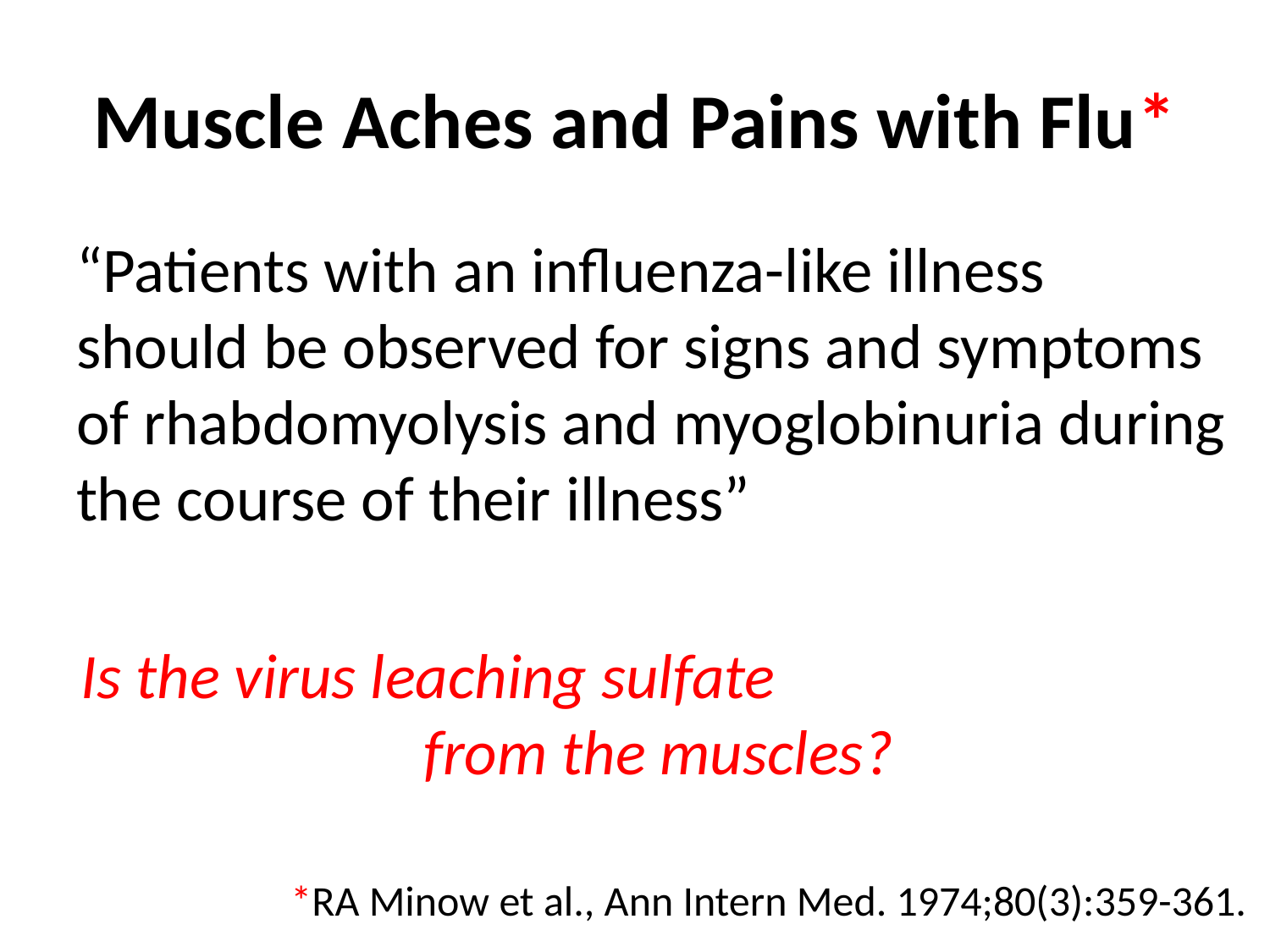

# Muscle Aches and Pains with Flu*
“Patients with an influenza-like illness should be observed for signs and symptoms of rhabdomyolysis and myoglobinuria during the course of their illness”

Is the virus leaching sulfate                                 from the muscles?
*RA Minow et al., Ann Intern Med. 1974;80(3):359-361.